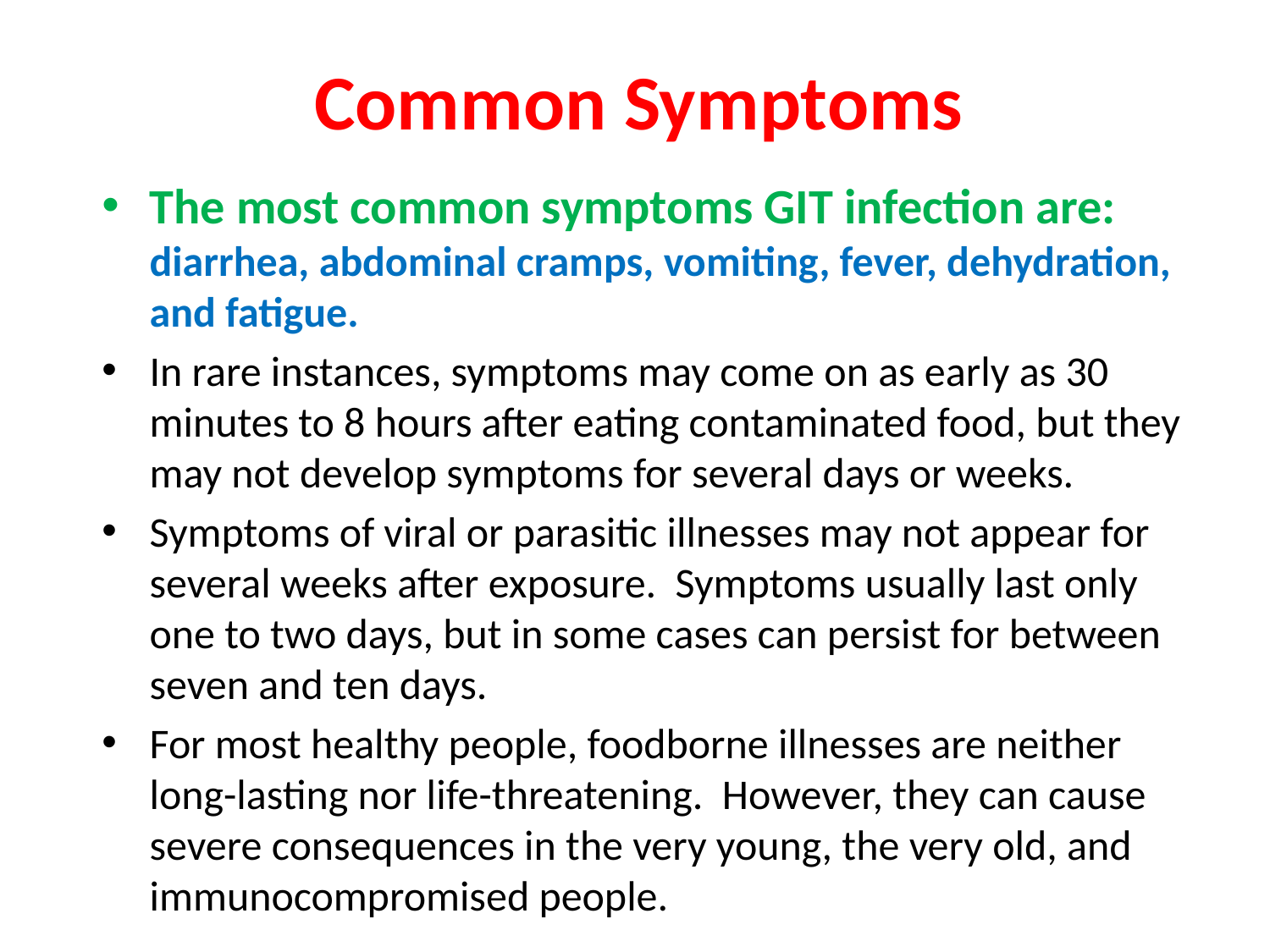

# Common Symptoms
The most common symptoms GIT infection are: diarrhea, abdominal cramps, vomiting, fever, dehydration, and fatigue.
In rare instances, symptoms may come on as early as 30 minutes to 8 hours after eating contaminated food, but they may not develop symptoms for several days or weeks.
Symptoms of viral or parasitic illnesses may not appear for several weeks after exposure.  Symptoms usually last only one to two days, but in some cases can persist for between seven and ten days.
For most healthy people, foodborne illnesses are neither long-lasting nor life-threatening.  However, they can cause severe consequences in the very young, the very old, and immunocompromised people.